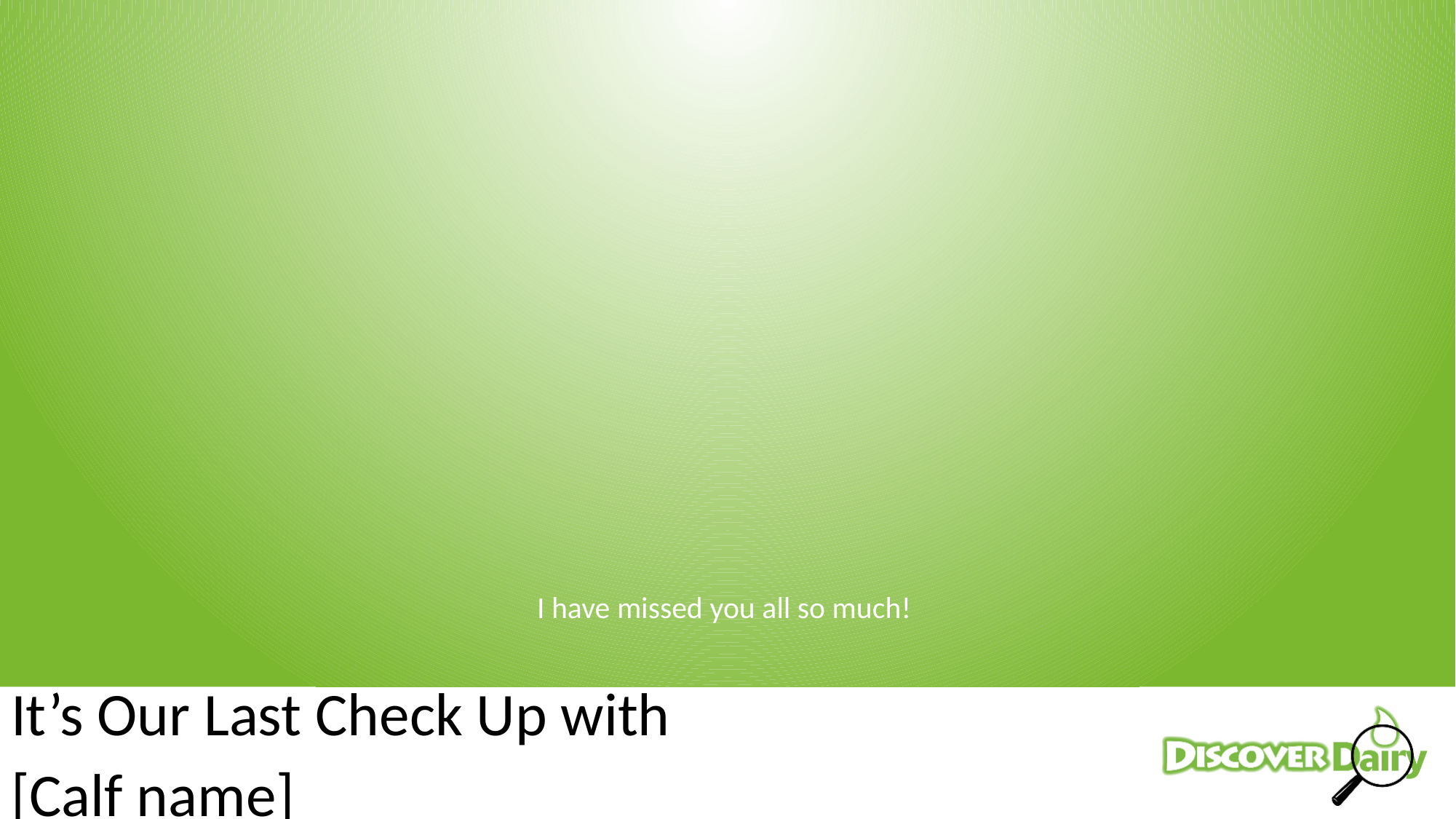

I have missed you all so much!
It’s Our Last Check Up with
[Calf name]